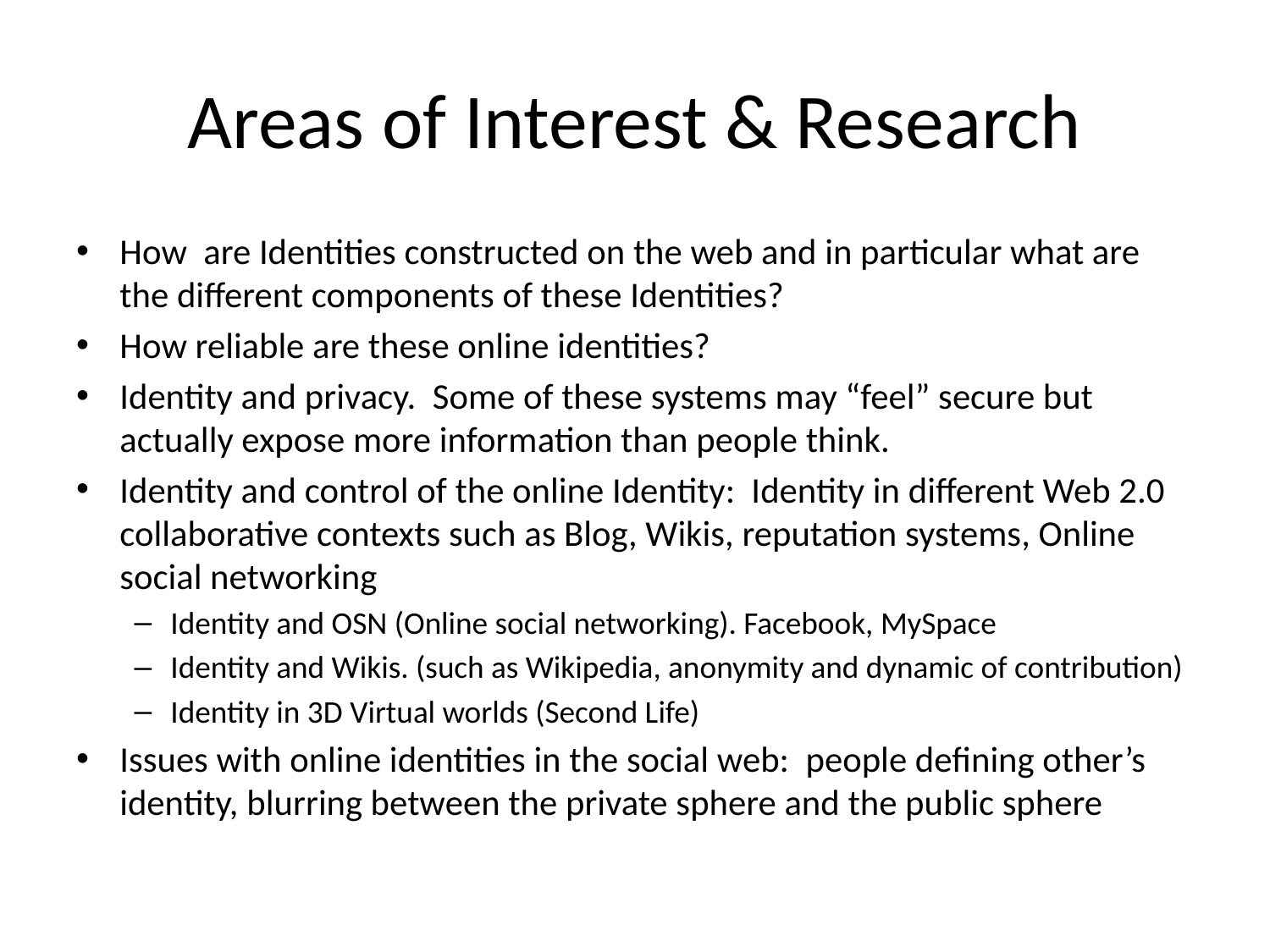

# Areas of Interest & Research
How  are Identities constructed on the web and in particular what are the different components of these Identities?
How reliable are these online identities?
Identity and privacy.  Some of these systems may “feel” secure but actually expose more information than people think.
Identity and control of the online Identity:  Identity in different Web 2.0 collaborative contexts such as Blog, Wikis, reputation systems, Online social networking
Identity and OSN (Online social networking). Facebook, MySpace
Identity and Wikis. (such as Wikipedia, anonymity and dynamic of contribution)
Identity in 3D Virtual worlds (Second Life)
Issues with online identities in the social web:  people defining other’s identity, blurring between the private sphere and the public sphere